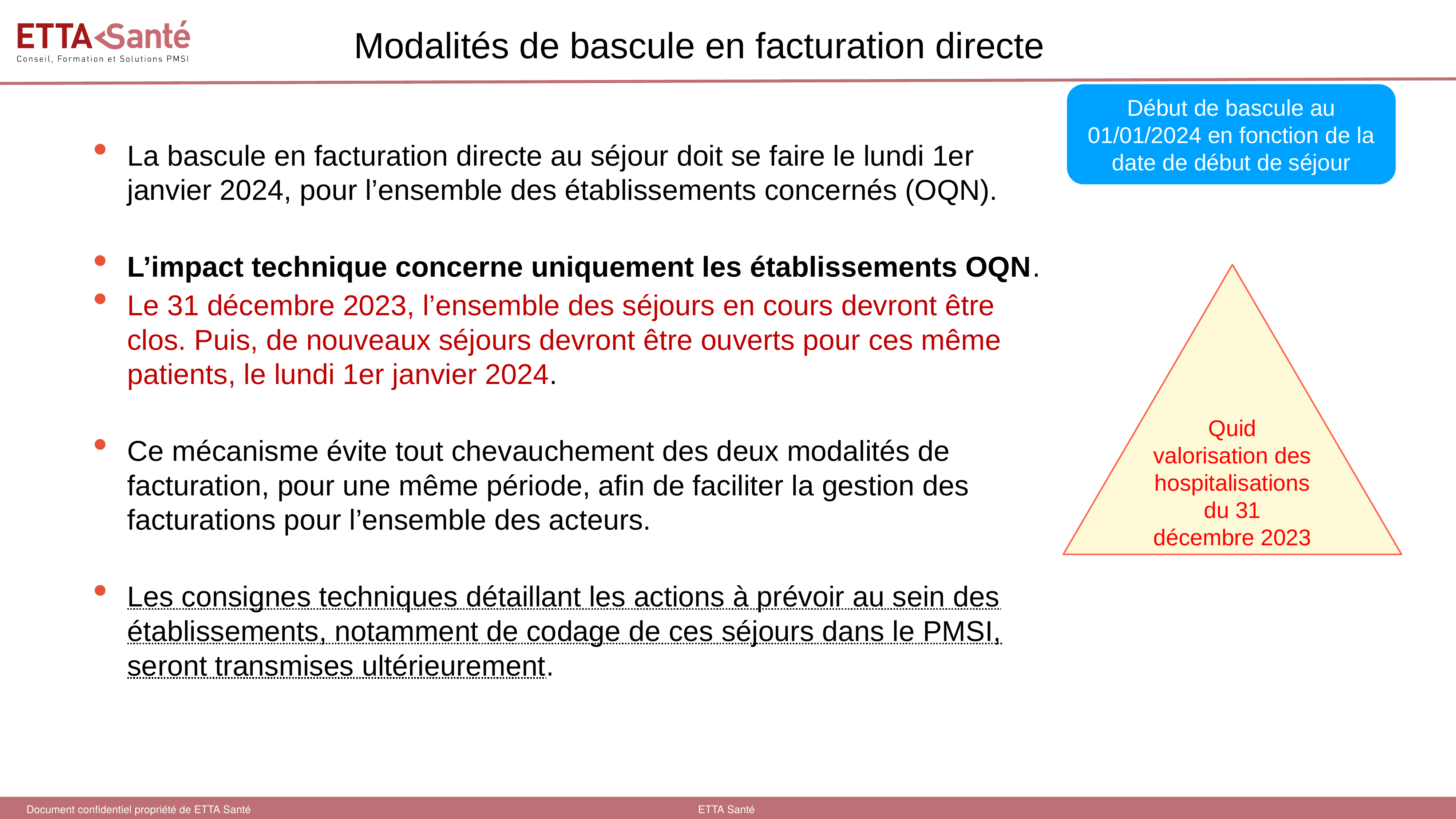

# Modalités de bascule en facturation directe
Début de bascule au 01/01/2024 en fonction de la date de début de séjour
La bascule en facturation directe au séjour doit se faire le lundi 1er janvier 2024, pour l’ensemble des établissements concernés (OQN).

L’impact technique concerne uniquement les établissements OQN.
Le 31 décembre 2023, l’ensemble des séjours en cours devront être clos. Puis, de nouveaux séjours devront être ouverts pour ces même patients, le lundi 1er janvier 2024.

Ce mécanisme évite tout chevauchement des deux modalités de facturation, pour une même période, afin de faciliter la gestion des facturations pour l’ensemble des acteurs.

Les consignes techniques détaillant les actions à prévoir au sein des établissements, notamment de codage de ces séjours dans le PMSI, seront transmises ultérieurement.
Quid valorisation des hospitalisations du 31 décembre 2023